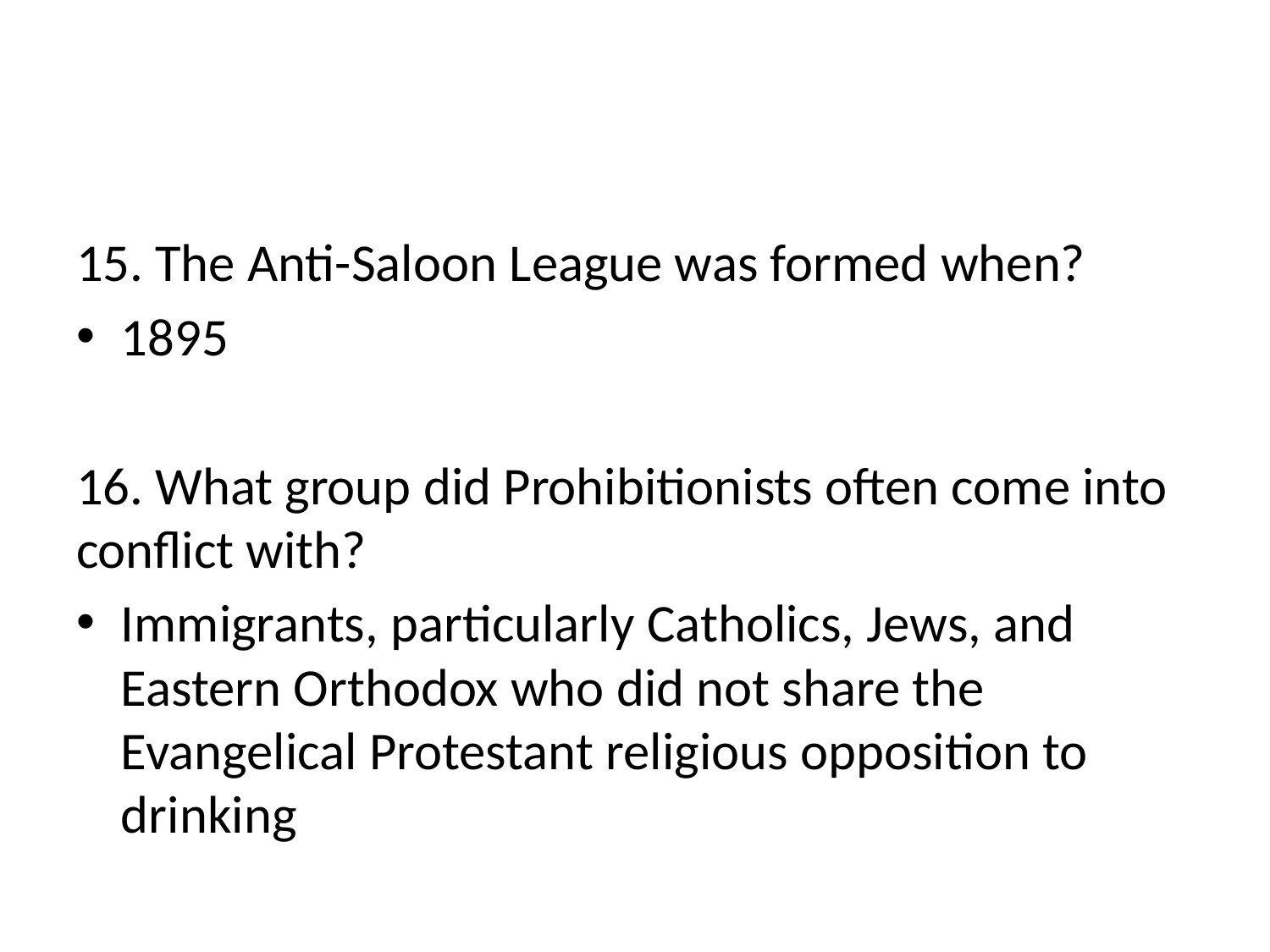

#
15. The Anti-Saloon League was formed when?
1895

16. What group did Prohibitionists often come into conflict with?
Immigrants, particularly Catholics, Jews, and Eastern Orthodox who did not share the Evangelical Protestant religious opposition to drinking